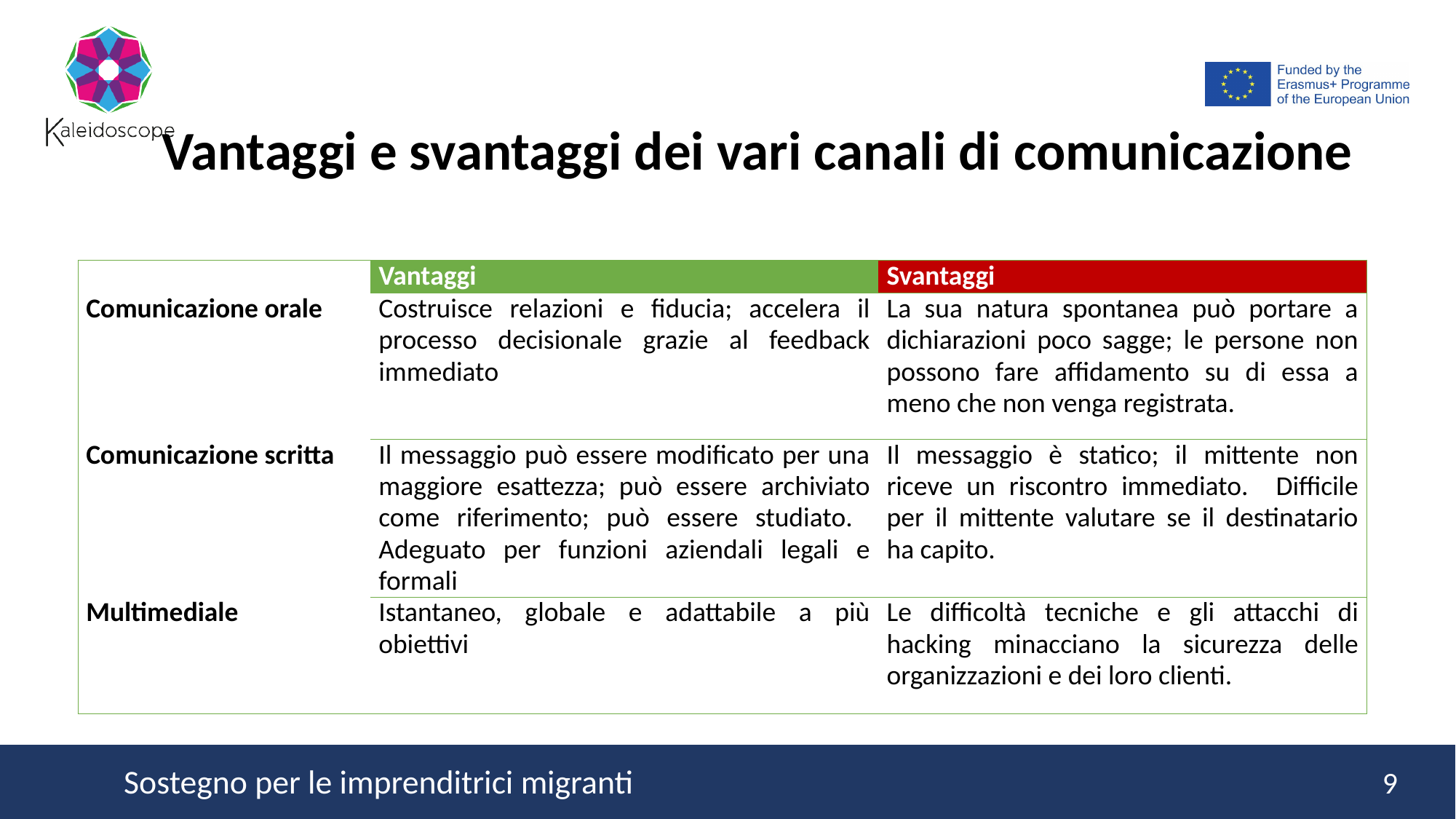

Vantaggi e svantaggi dei vari canali di comunicazione
|  | Vantaggi | Svantaggi |
| --- | --- | --- |
| Comunicazione orale | Costruisce relazioni e fiducia; accelera il processo decisionale grazie al feedback immediato | La sua natura spontanea può portare a dichiarazioni poco sagge; le persone non possono fare affidamento su di essa a meno che non venga registrata. |
| Comunicazione scritta | Il messaggio può essere modificato per una maggiore esattezza; può essere archiviato come riferimento; può essere studiato. Adeguato per funzioni aziendali legali e formali | Il messaggio è statico; il mittente non riceve un riscontro immediato. Difficile per il mittente valutare se il destinatario ha capito. |
| Multimediale | Istantaneo, globale e adattabile a più obiettivi | Le difficoltà tecniche e gli attacchi di hacking minacciano la sicurezza delle organizzazioni e dei loro clienti. |
9